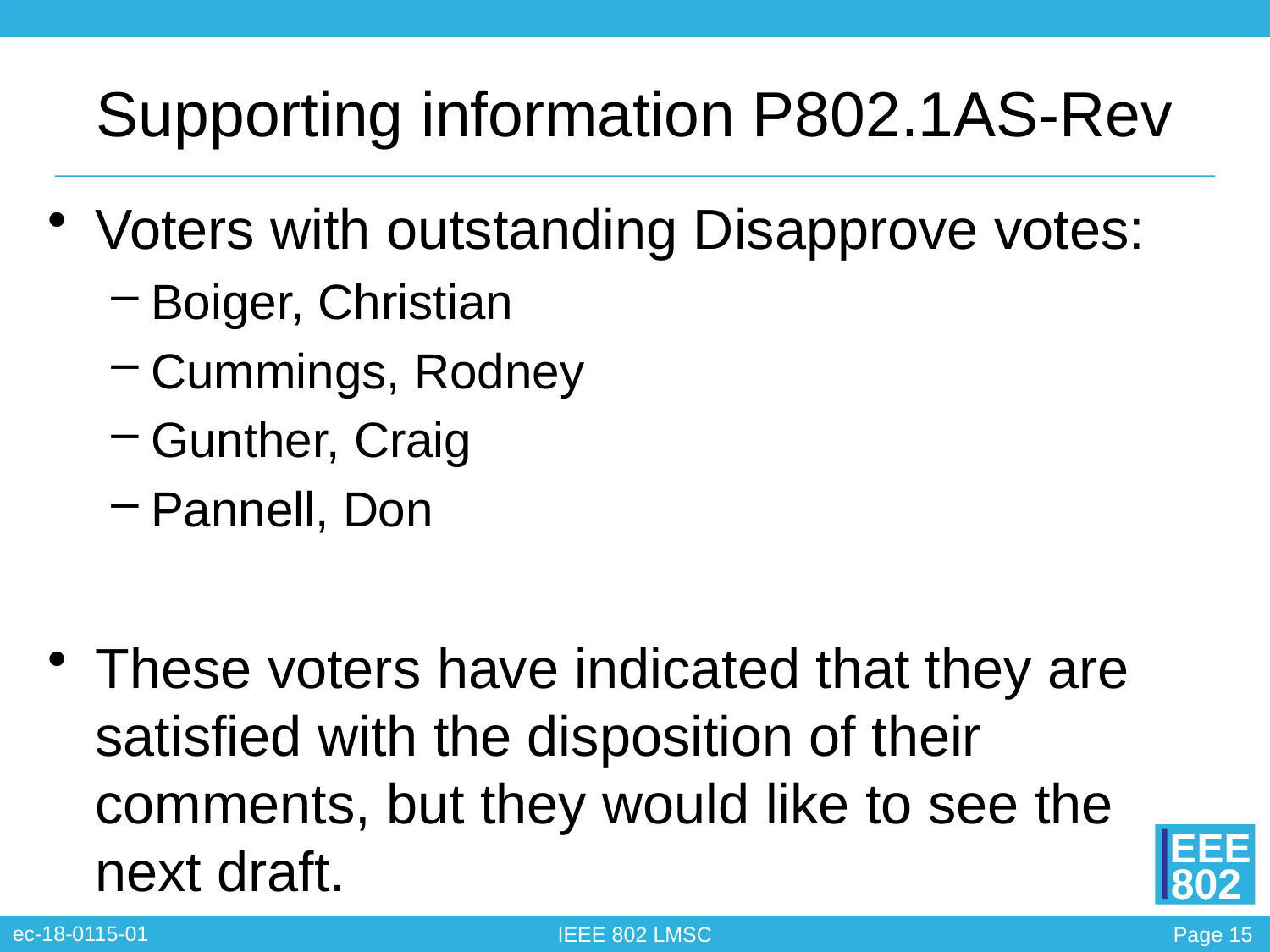

# Supporting information P802.1AS-Rev
Voters with outstanding Disapprove votes:
Boiger, Christian
Cummings, Rodney
Gunther, Craig
Pannell, Don

These voters have indicated that they are satisfied with the disposition of their comments, but they would like to see the next draft.